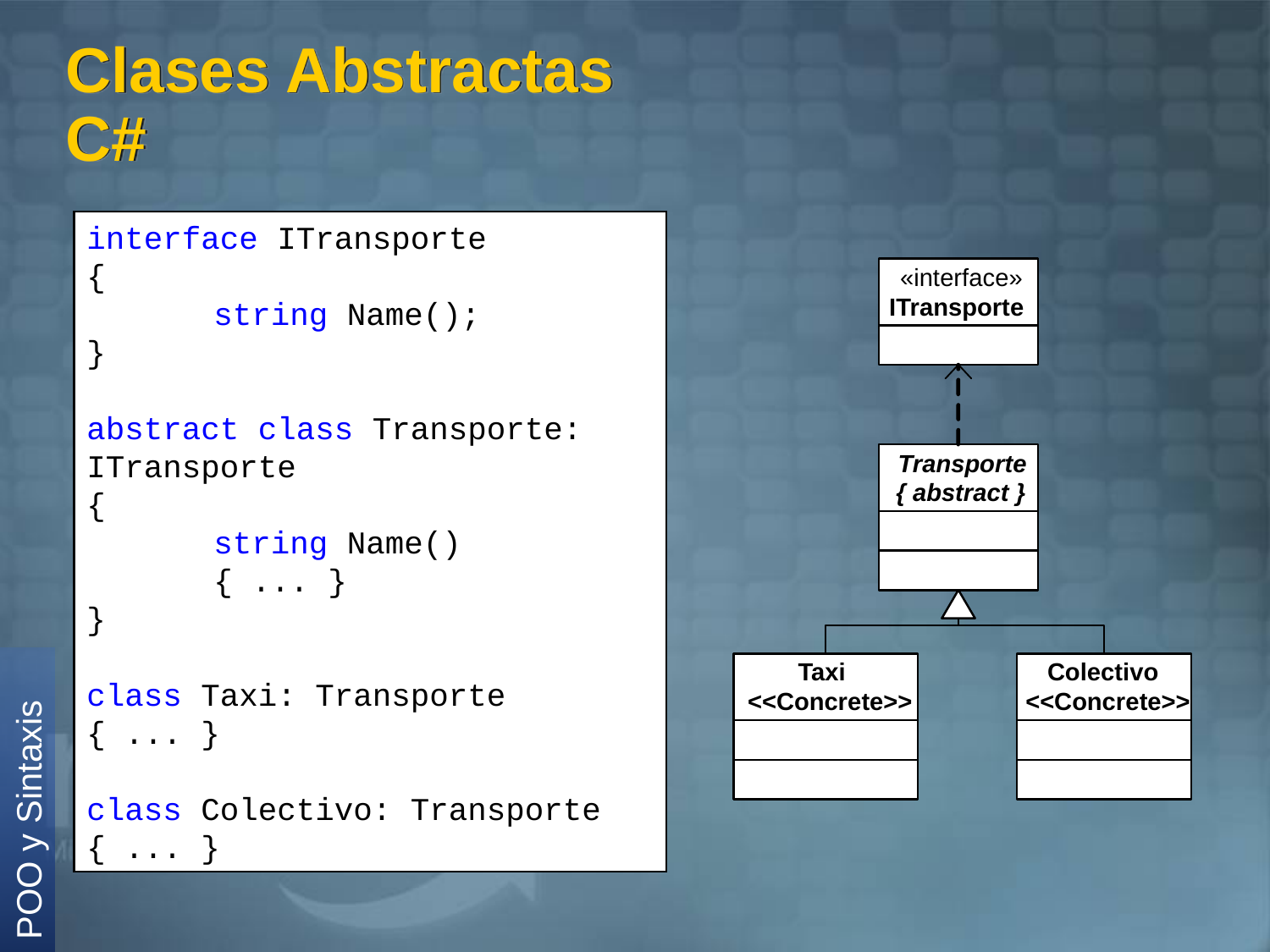

# Clases Abstractas C#
interface ITransporte
{
	string Name();
}

abstract class Transporte: ITransporte
{
	string Name()
	{ ... }
}

class Taxi: Transporte
{ ... }

class Colectivo: Transporte
{ ... }

«interface»
ITransporte

Transporte
{ abstract }

Taxi
Colectivo
<<Concrete>>
<<Concrete>>

POO y Sintaxis